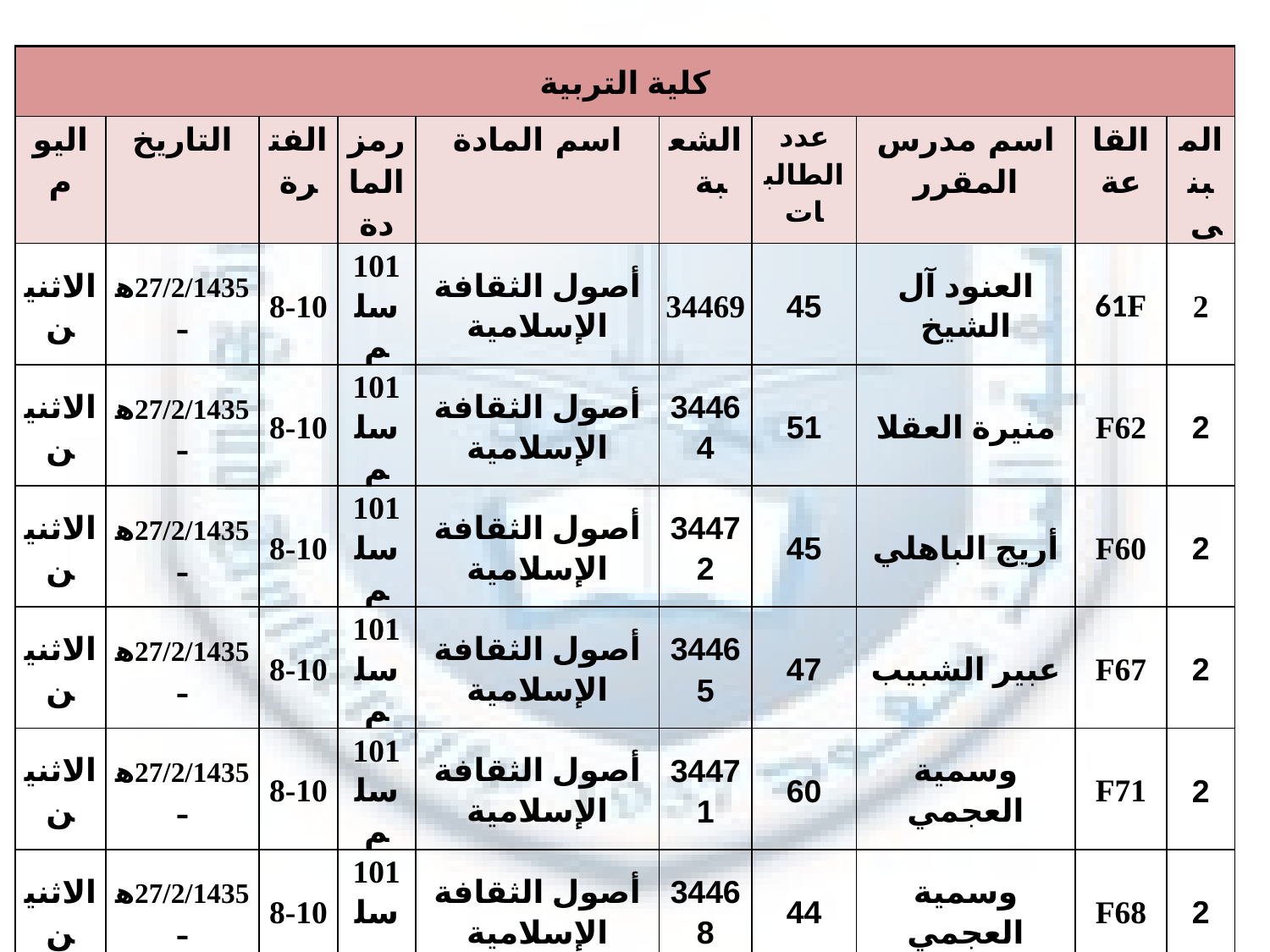

| كلية التربية |  |  |  |  |  |  |  |  |  |
| --- | --- | --- | --- | --- | --- | --- | --- | --- | --- |
| اليوم | التاريخ | الفترة | رمز المادة | اسم المادة | الشعبة | عدد الطالبات | اسم مدرس المقرر | القاعة | المبنى |
| الاثنين | 27/2/1435هـ | 8-10 | 101 سلم | أصول الثقافة الإسلامية | 34469 | 45 | العنود آل الشيخ | 61F | 2 |
| الاثنين | 27/2/1435هـ | 8-10 | 101 سلم | أصول الثقافة الإسلامية | 34464 | 51 | منيرة العقلا | F62 | 2 |
| الاثنين | 27/2/1435هـ | 8-10 | 101 سلم | أصول الثقافة الإسلامية | 34472 | 45 | أريج الباهلي | F60 | 2 |
| الاثنين | 27/2/1435هـ | 8-10 | 101 سلم | أصول الثقافة الإسلامية | 34465 | 47 | عبير الشبيب | F67 | 2 |
| الاثنين | 27/2/1435هـ | 8-10 | 101 سلم | أصول الثقافة الإسلامية | 34471 | 60 | وسمية العجمي | F71 | 2 |
| الاثنين | 27/2/1435هـ | 8-10 | 101 سلم | أصول الثقافة الإسلامية | 34468 | 44 | وسمية العجمي | F68 | 2 |